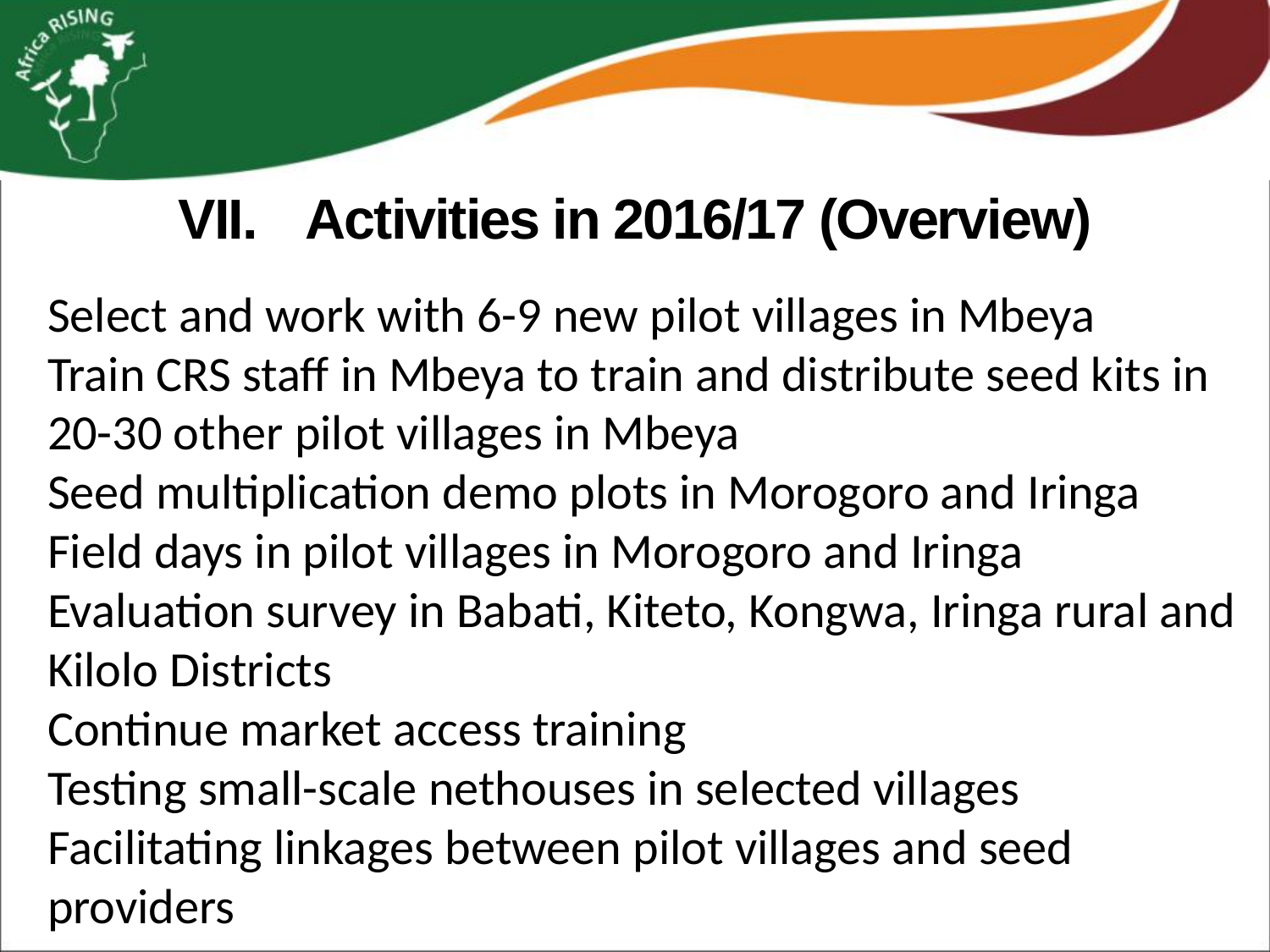

VII.	Activities in 2016/17 (Overview)
Select and work with 6-9 new pilot villages in Mbeya
Train CRS staff in Mbeya to train and distribute seed kits in 20-30 other pilot villages in Mbeya
Seed multiplication demo plots in Morogoro and Iringa
Field days in pilot villages in Morogoro and Iringa
Evaluation survey in Babati, Kiteto, Kongwa, Iringa rural and Kilolo Districts
Continue market access training
Testing small-scale nethouses in selected villages
Facilitating linkages between pilot villages and seed providers